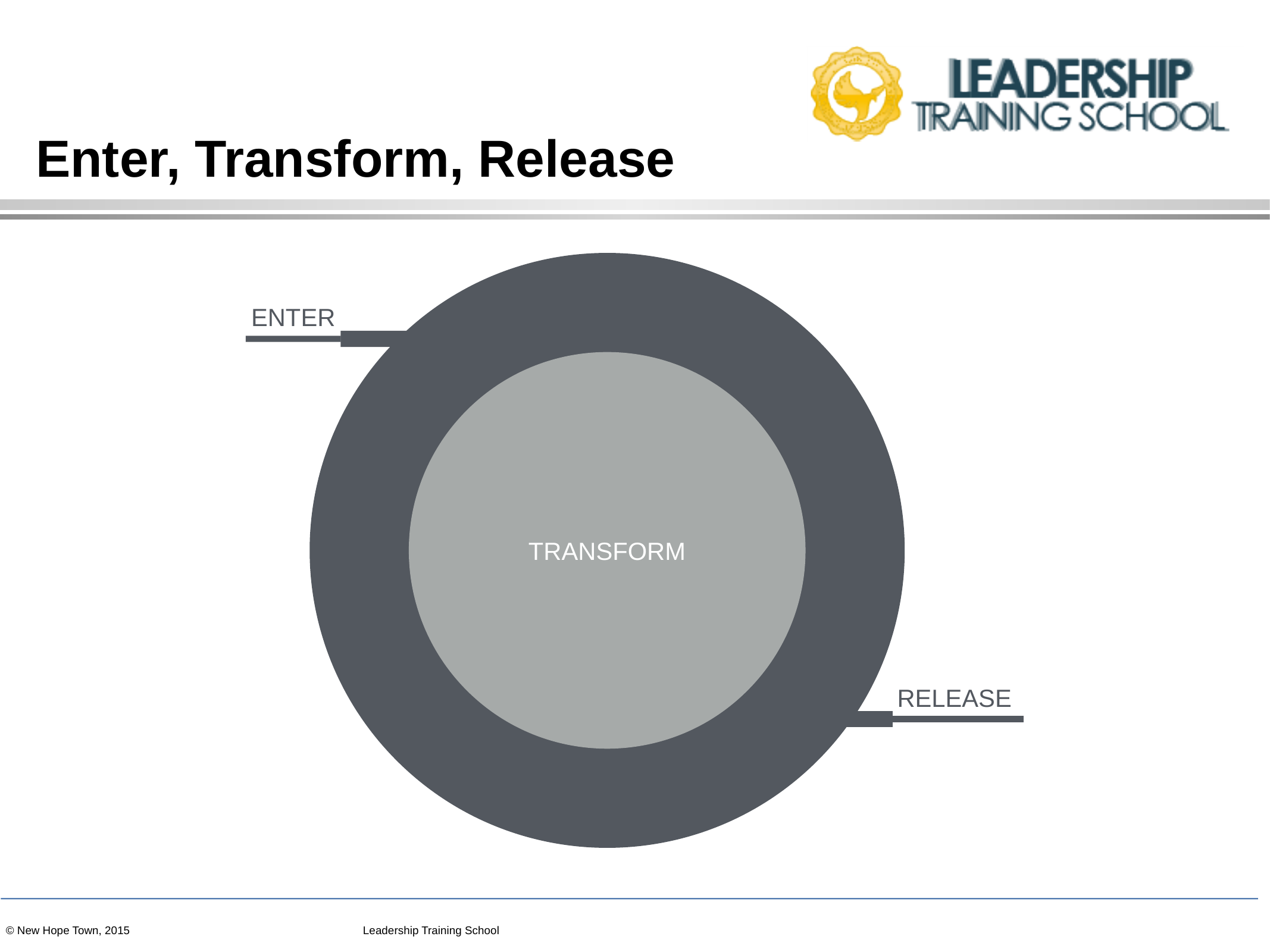

# Enter, Transform, Release

ENTER

TRANSFORM
RELEASE

9